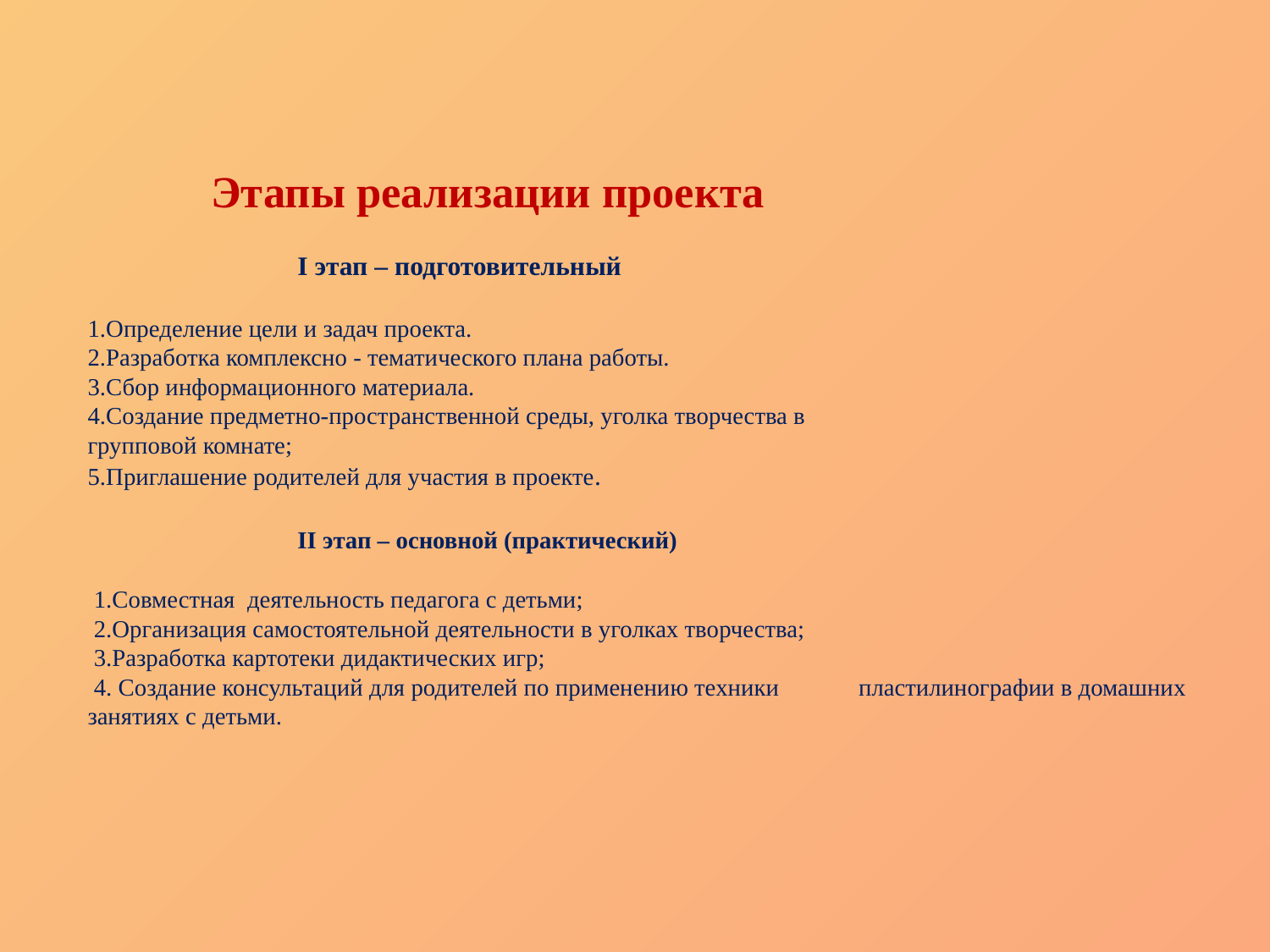

# Этапы реализации проекта I этап – подготовительный 1.Определение цели и задач проекта. 2.Разработка комплексно - тематического плана работы. 3.Сбор информационного материала. 4.Создание предметно-пространственной среды, уголка творчества в групповой комнате; 5.Приглашение родителей для участия в проекте. II этап – основной (практический) 1.Совместная  деятельность педагога с детьми; 2.Организация самостоятельной деятельности в уголках творчества; 3.Разработка картотеки дидактических игр; 4. Создание консультаций для родителей по применению техники             пластилинографии в домашних занятиях с детьми.